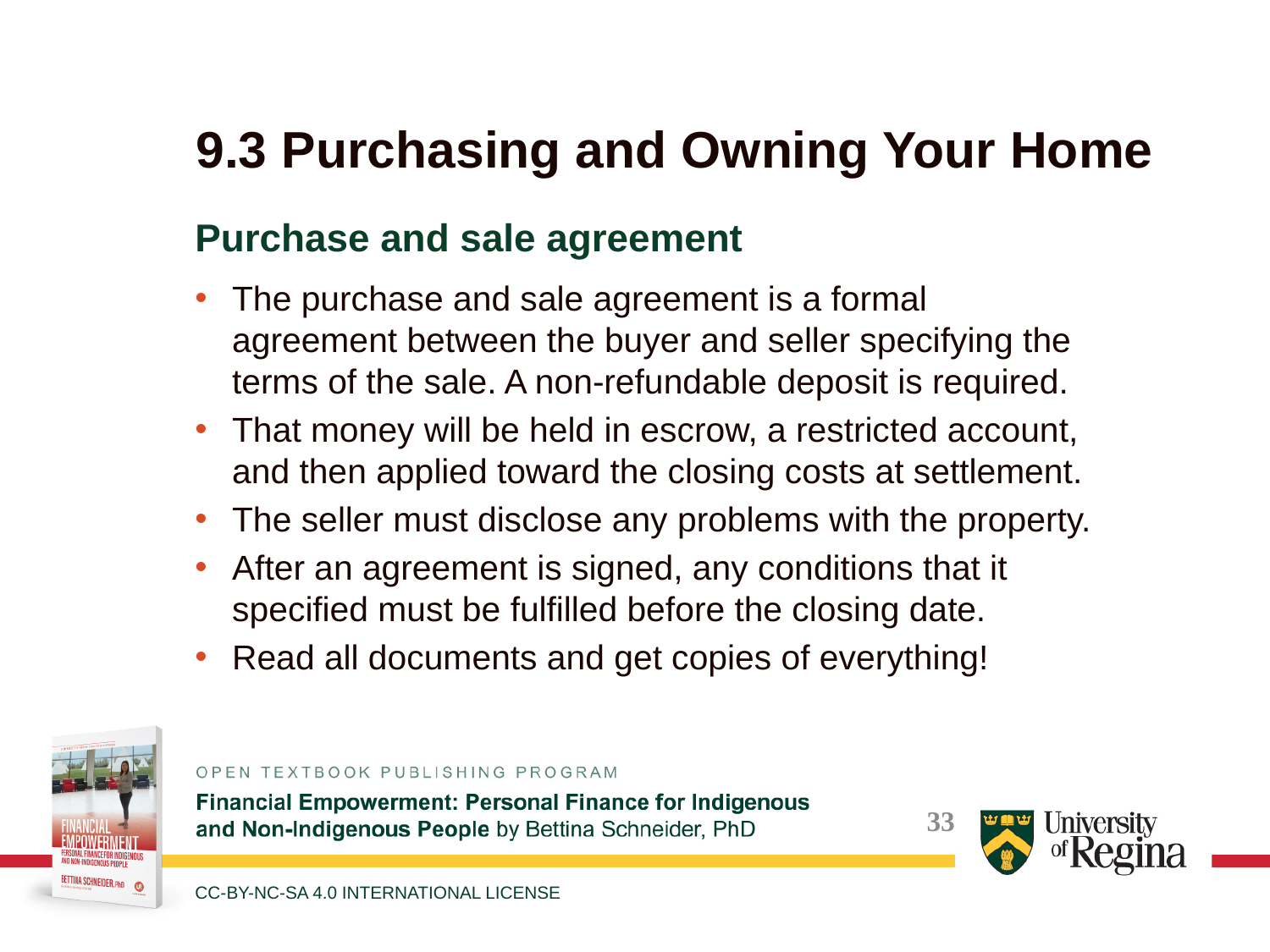

# 9.3 Purchasing and Owning Your Home
Purchase and sale agreement
The purchase and sale agreement is a formal agreement between the buyer and seller specifying the terms of the sale. A non-refundable deposit is required.
That money will be held in escrow, a restricted account, and then applied toward the closing costs at settlement.
The seller must disclose any problems with the property.
After an agreement is signed, any conditions that it specified must be fulfilled before the closing date.
Read all documents and get copies of everything!
CC-BY-NC-SA 4.0 INTERNATIONAL LICENSE